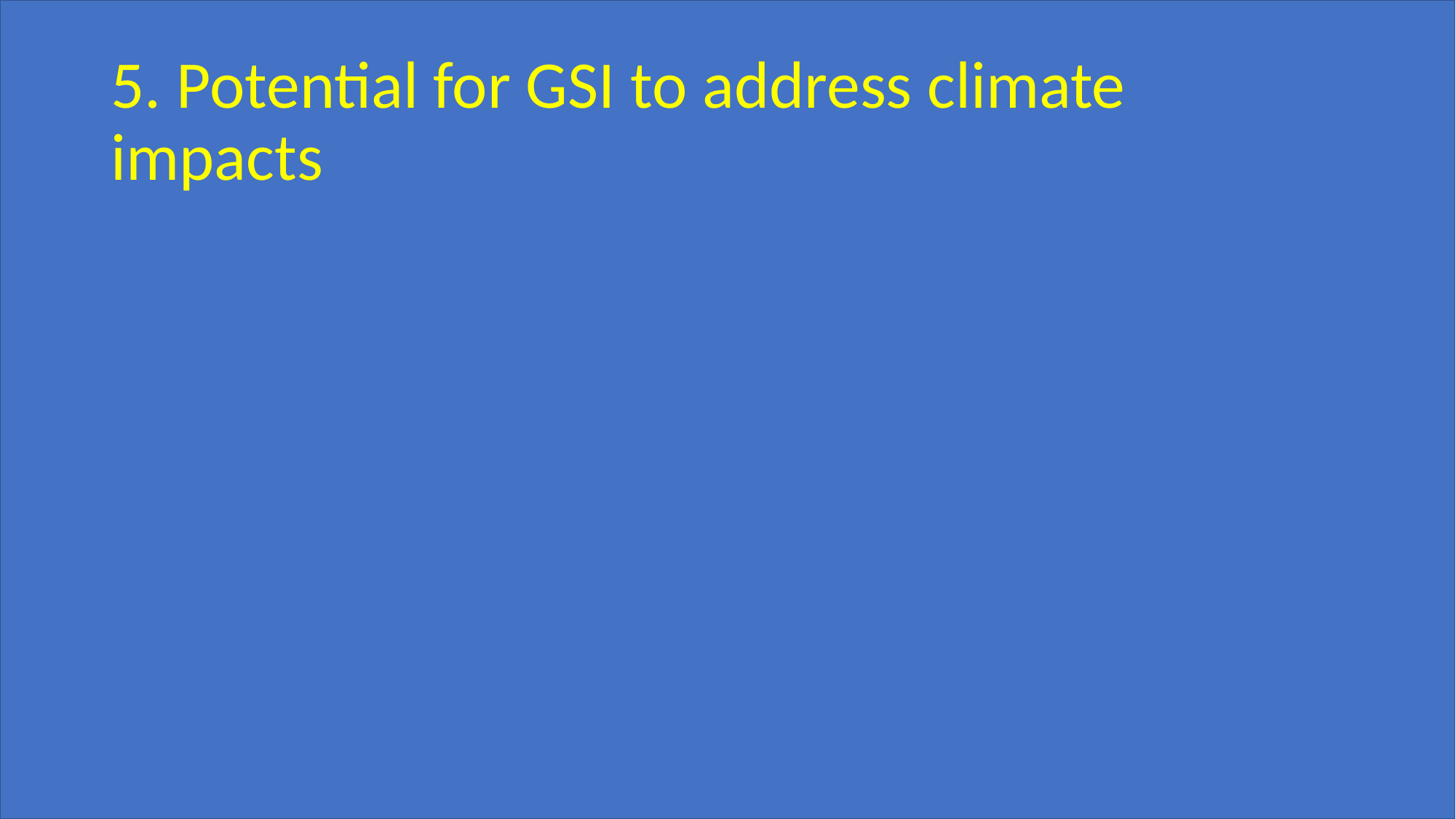

# 5. Potential for GSI to address climate impacts